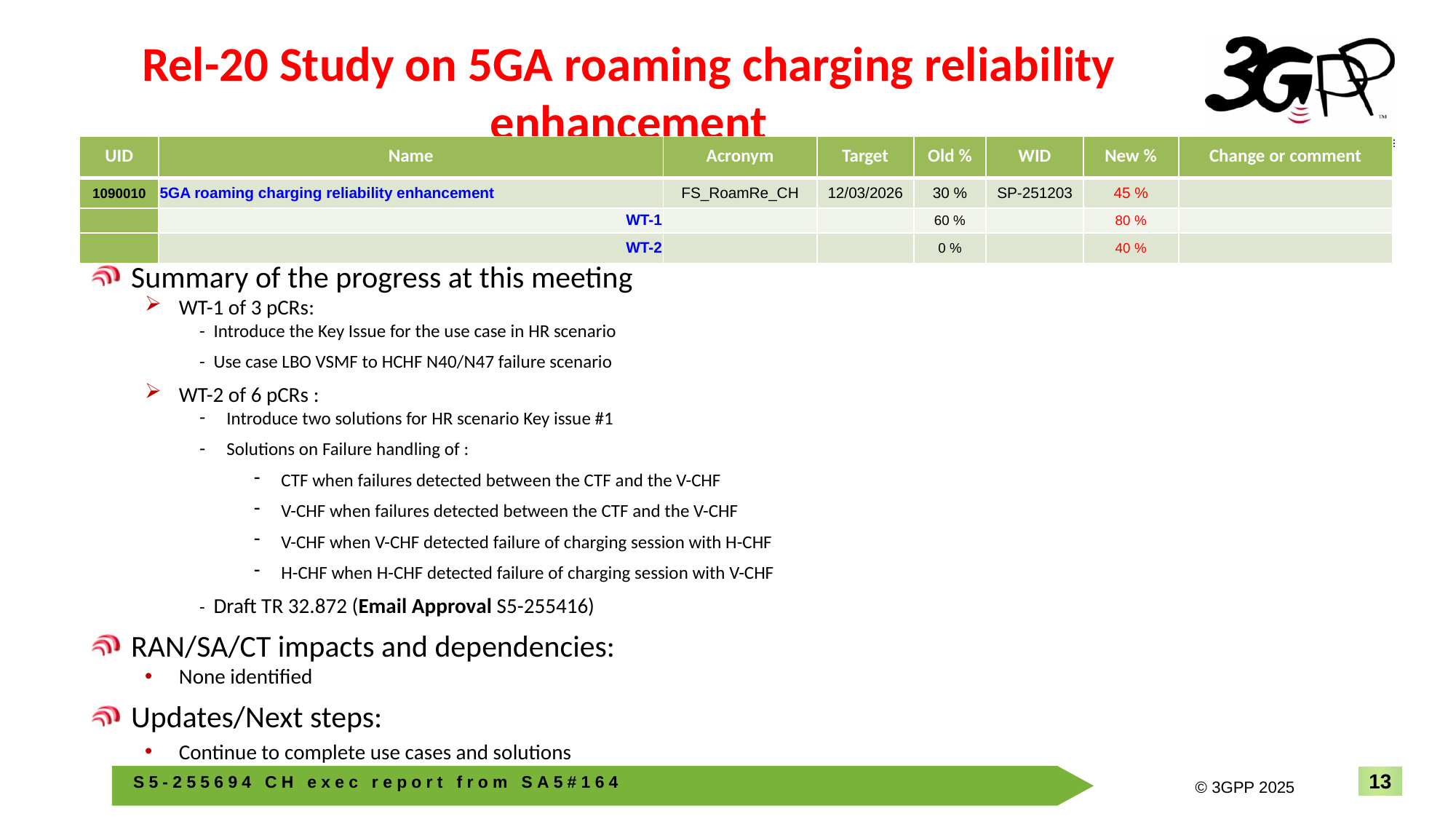

# Rel-20 Study on 5GA roaming charging reliability enhancement
| UID | Name | Acronym | Target | Old % | WID | New % | Change or comment |
| --- | --- | --- | --- | --- | --- | --- | --- |
| 1090010 | 5GA roaming charging reliability enhancement | FS\_RoamRe\_CH | 12/03/2026 | 30 % | SP-251203 | 45 % |  |
|  | WT-1 |  |  | 60 % |  | 80 % |  |
|  | WT-2 |  |  | 0 % |  | 40 % |  |
Summary of the progress at this meeting
WT-1 of 3 pCRs:
-  Introduce the Key Issue for the use case in HR scenario
-  Use case LBO VSMF to HCHF N40/N47 failure scenario
WT-2 of 6 pCRs :
Introduce two solutions for HR scenario Key issue #1
Solutions on Failure handling of :
CTF when failures detected between the CTF and the V-CHF
V-CHF when failures detected between the CTF and the V-CHF
V-CHF when V-CHF detected failure of charging session with H-CHF
H-CHF when H-CHF detected failure of charging session with V-CHF
-  Draft TR 32.872 (Email Approval S5-255416)
RAN/SA/CT impacts and dependencies:
None identified
Updates/Next steps:
Continue to complete use cases and solutions